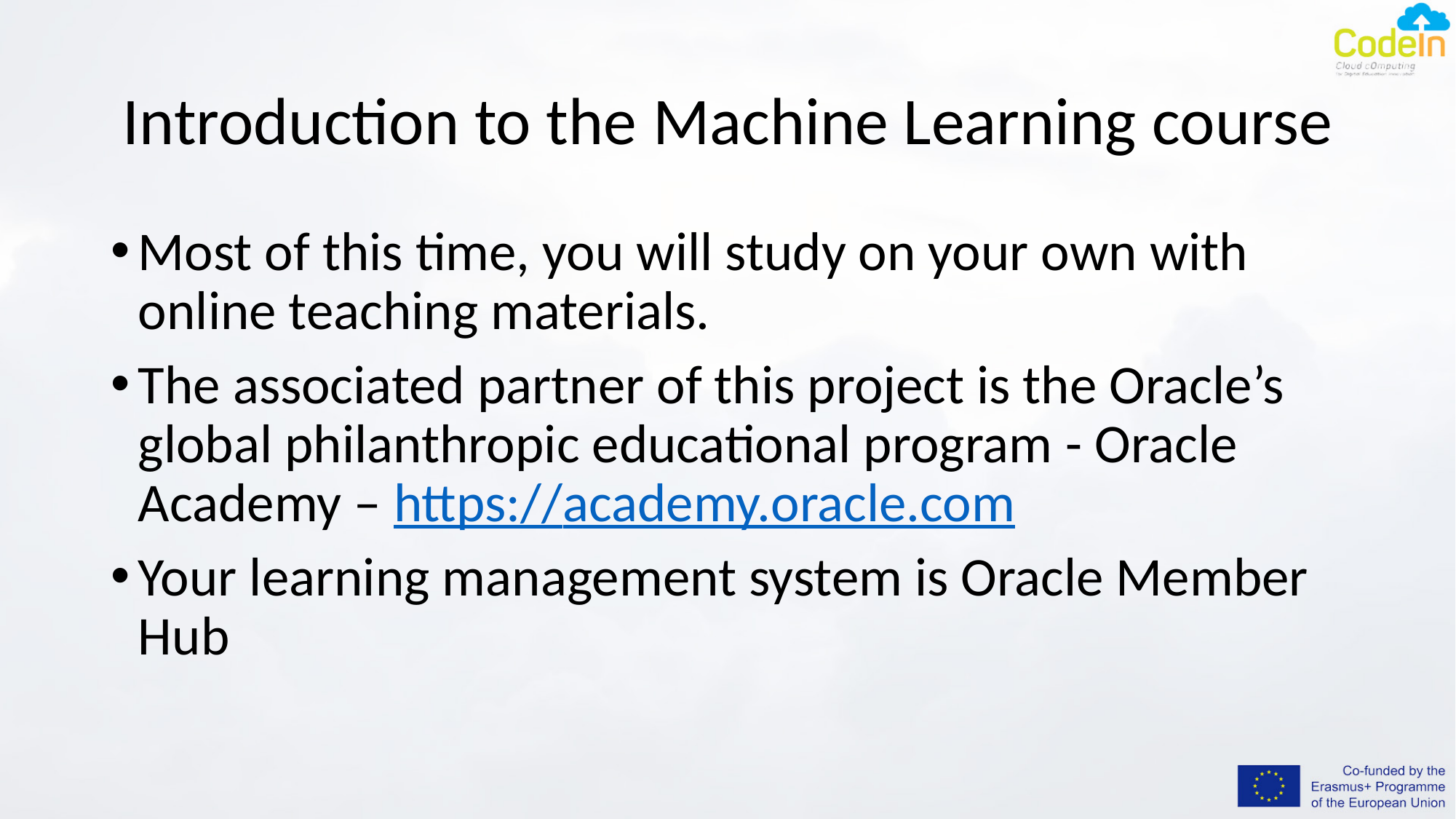

# Introduction to the Machine Learning course
Most of this time, you will study on your own with online teaching materials.
The associated partner of this project is the Oracle’s global philanthropic educational program - Oracle Academy – https://academy.oracle.com
Your learning management system is Oracle Member Hub